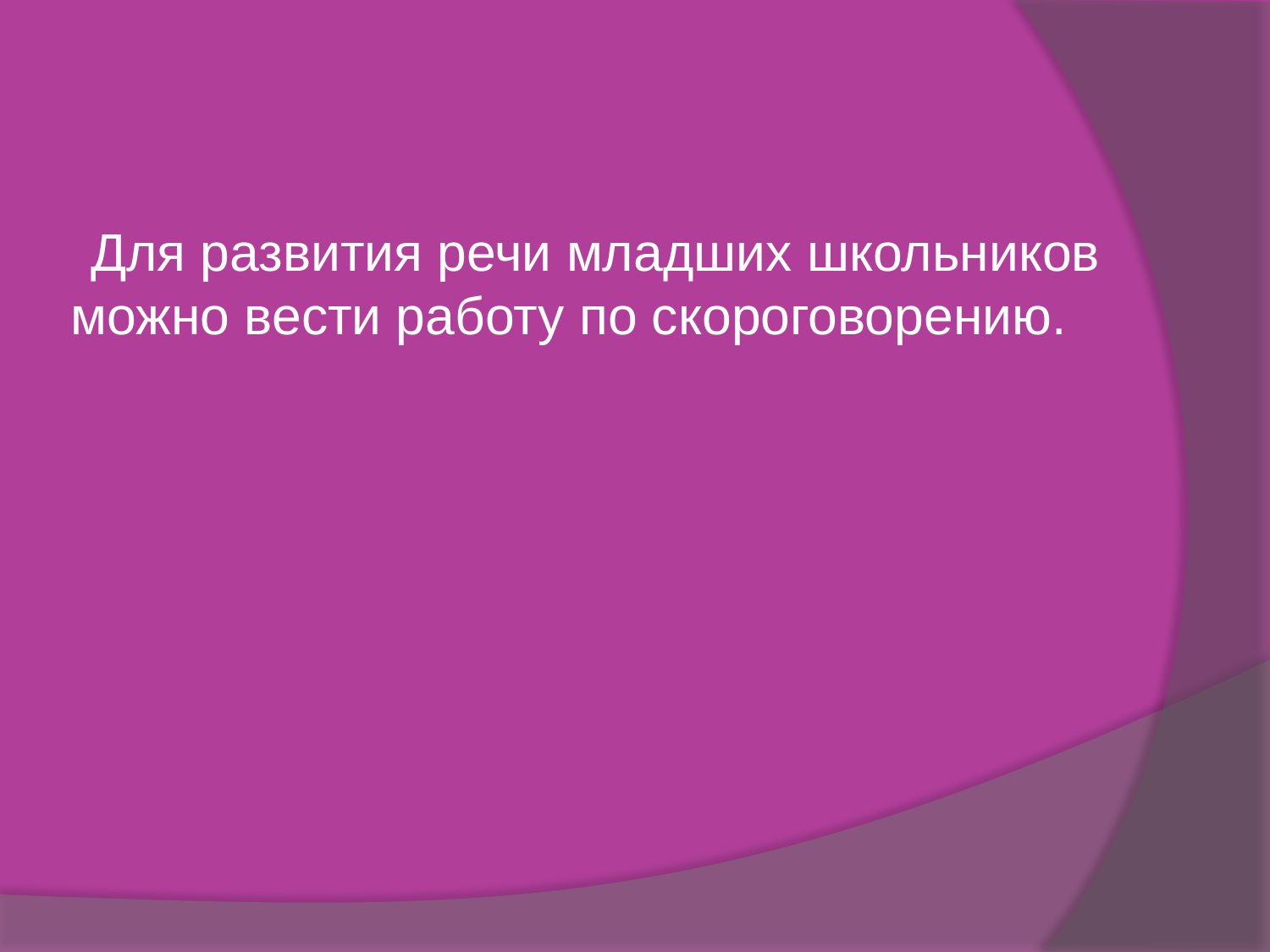

Для развития речи младших школьников можно вести работу по скороговорению.